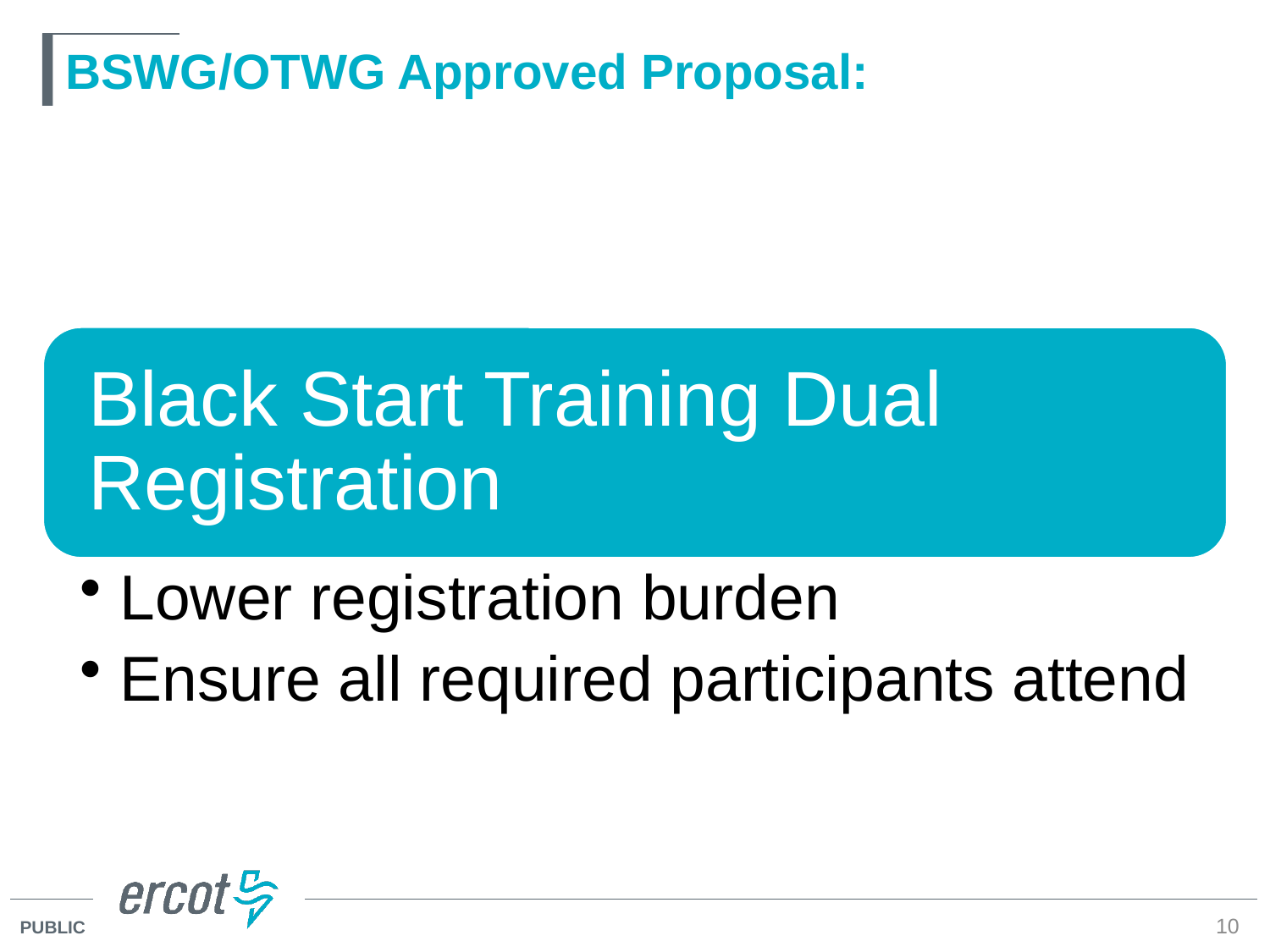

# BSWG/OTWG Approved Proposal:
Black Start Training Dual Registration
Lower registration burden
Ensure all required participants attend
10